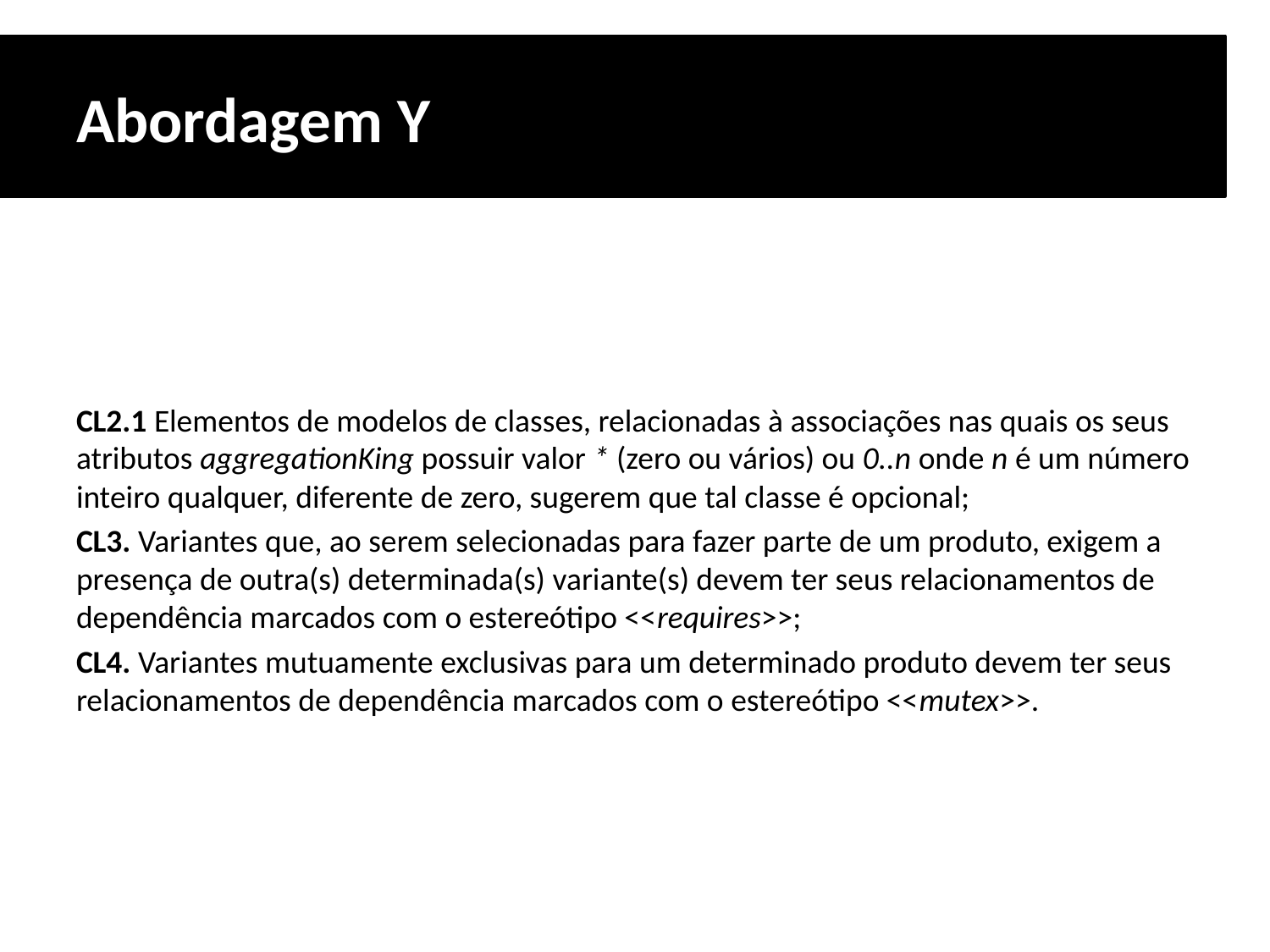

# Abordagem Y

CL2.1 Elementos de modelos de classes, relacionadas à associações nas quais os seus atributos aggregationKing possuir valor * (zero ou vários) ou 0..n onde n é um número inteiro qualquer, diferente de zero, sugerem que tal classe é opcional;
CL3. Variantes que, ao serem selecionadas para fazer parte de um produto, exigem a presença de outra(s) determinada(s) variante(s) devem ter seus relacionamentos de dependência marcados com o estereótipo <<requires>>;
CL4. Variantes mutuamente exclusivas para um determinado produto devem ter seus relacionamentos de dependência marcados com o estereótipo <<mutex>>.